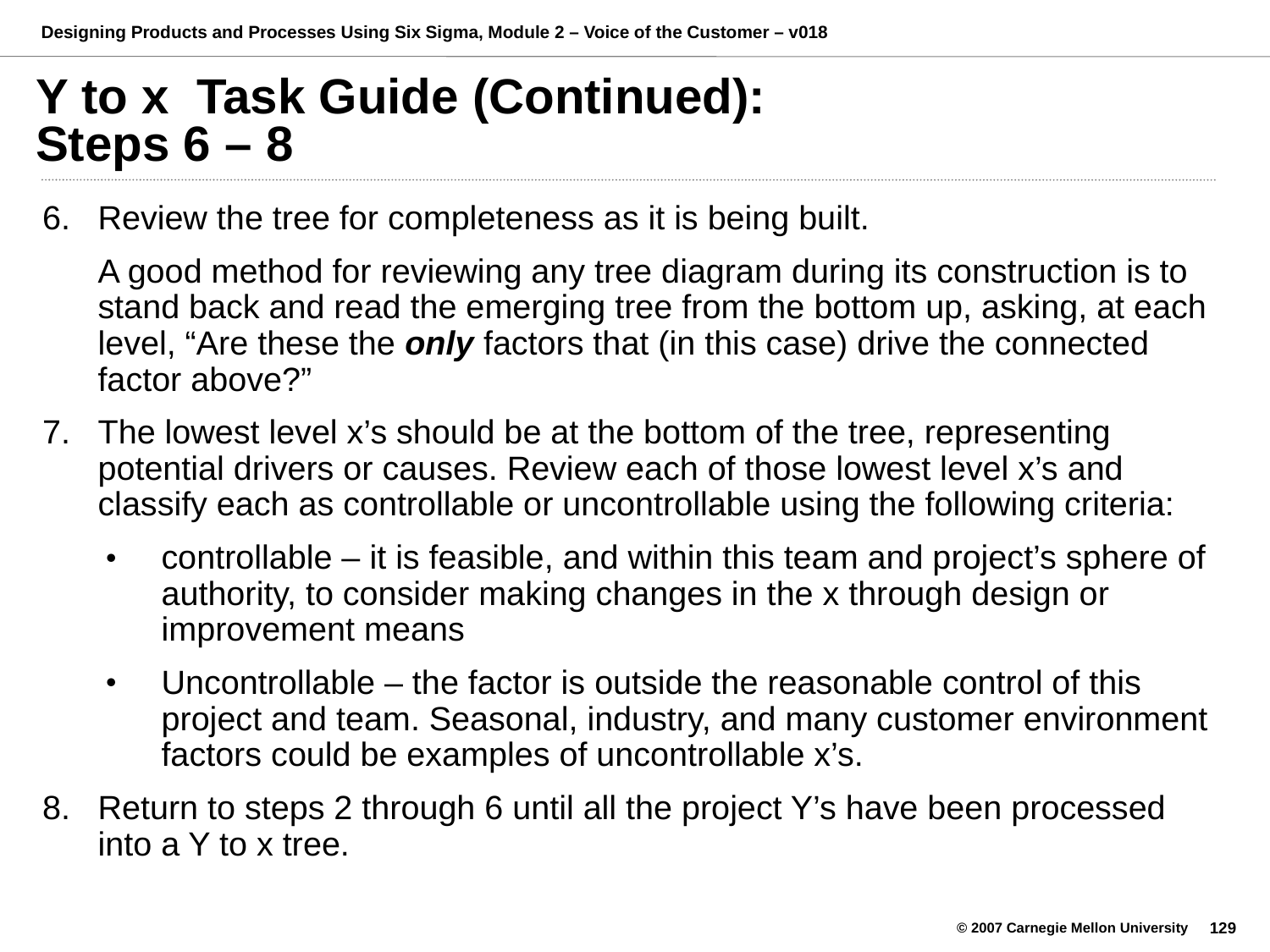

# Y to x  Task Guide (Continued): Steps 6 – 8
Review the tree for completeness as it is being built.
	A good method for reviewing any tree diagram during its construction is to stand back and read the emerging tree from the bottom up, asking, at each level, “Are these the only factors that (in this case) drive the connected factor above?”
The lowest level x’s should be at the bottom of the tree, representing potential drivers or causes. Review each of those lowest level x’s and classify each as controllable or uncontrollable using the following criteria:
controllable – it is feasible, and within this team and project’s sphere of authority, to consider making changes in the x through design or improvement means
Uncontrollable – the factor is outside the reasonable control of this project and team. Seasonal, industry, and many customer environment factors could be examples of uncontrollable x’s.
Return to steps 2 through 6 until all the project Y’s have been processed into a Y to x tree.